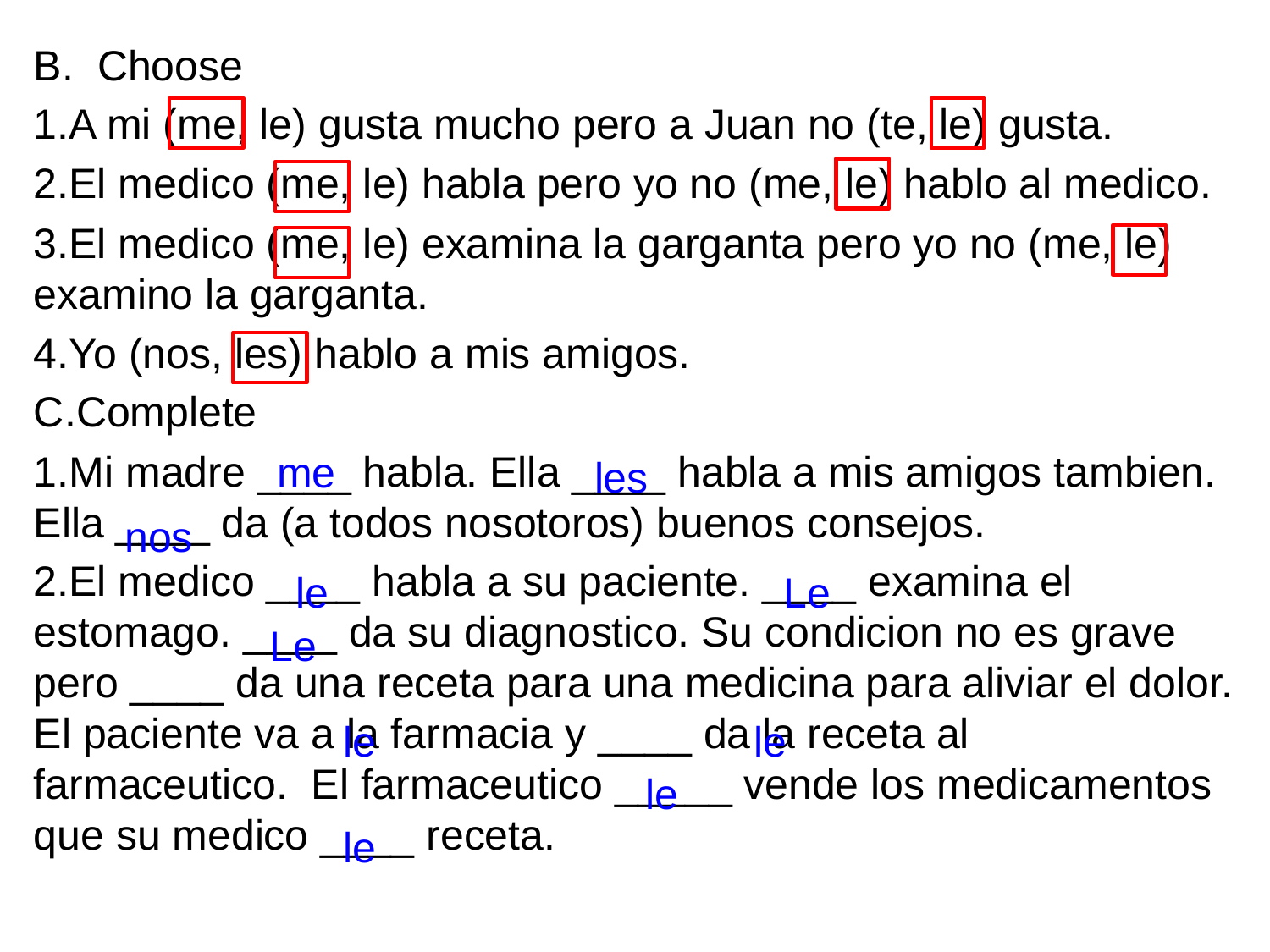

B.  Choose
A mi (me, le) gusta mucho pero a Juan no (te, le) gusta.
El medico (me, le) habla pero yo no (me, le) hablo al medico.
El medico (me, le) examina la garganta pero yo no (me, le) examino la garganta.
Yo (nos, les) hablo a mis amigos.
Complete
Mi madre ____ habla. Ella ____ habla a mis amigos tambien. Ella ____ da (a todos nosotoros) buenos consejos.
El medico ____ habla a su paciente. ____ examina el estomago. ____ da su diagnostico. Su condicion no es grave pero ____ da una receta para una medicina para aliviar el dolor. El paciente va a la farmacia y ____ da la receta al farmaceutico.  El farmaceutico _____ vende los medicamentos que su medico ____ receta.

me
les
nos
le
Le
Le
le
le
le
le